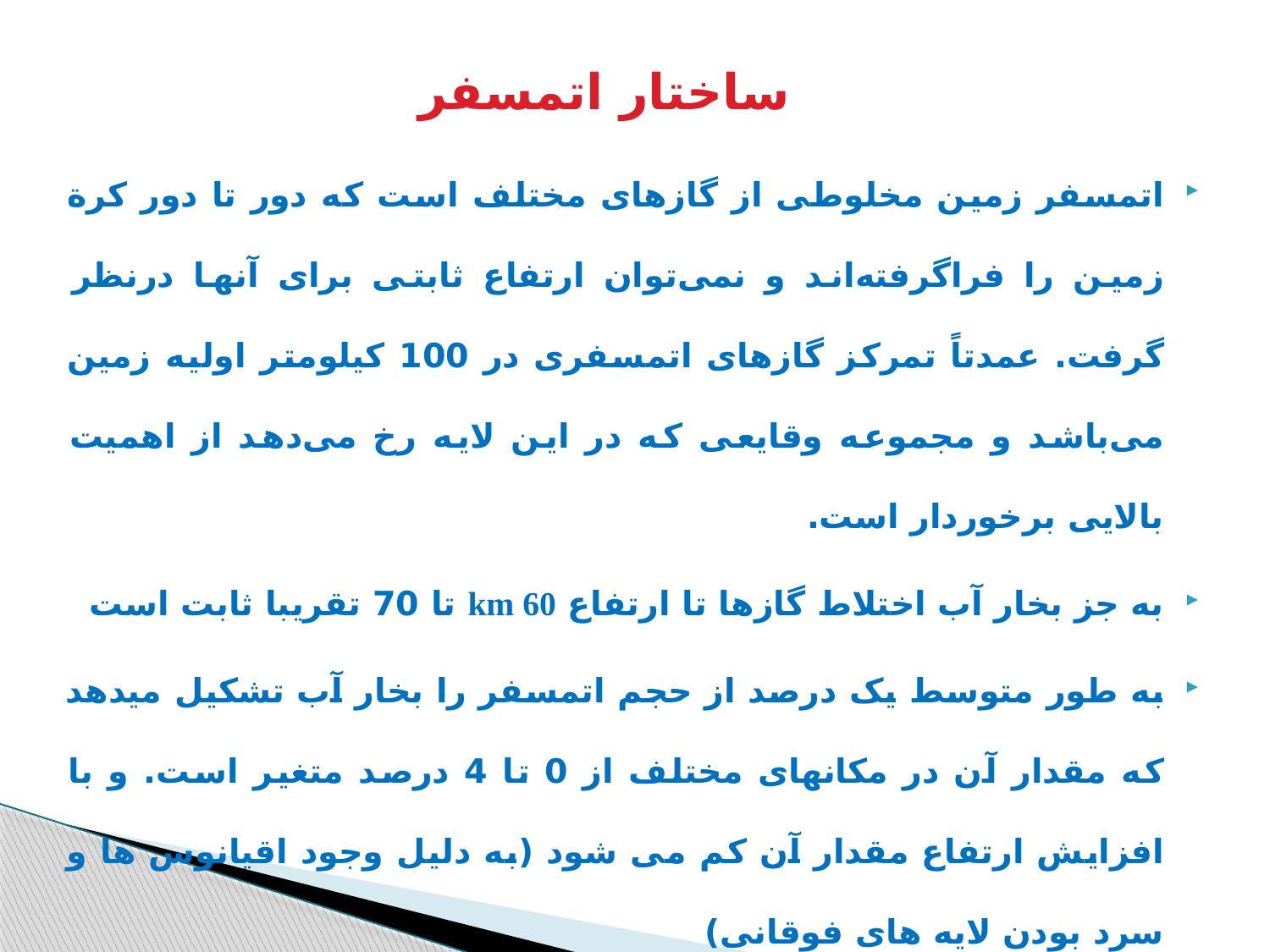

ساختار اتمسفر
اتمسفر زمین مخلوطی از گازهای مختلف است كه دور تا دور كرة زمین را فراگرفته‌اند و نمی‌توان ارتفاع ثابتی برای آنها درنظر گرفت. عمدتاً تمركز گازهای اتمسفری در 100 كیلومتر اولیه زمین می‌باشد و مجموعه وقایعی كه در این لایه رخ می‌دهد از اهمیت بالایی برخوردار است.
به جز بخار آب اختلاط گازها تا ارتفاع km 60 تا 70 تقریبا ثابت است
به طور متوسط یک درصد از حجم اتمسفر را بخار آب تشکیل میدهد که مقدار آن در مکانهای مختلف از 0 تا 4 درصد متغیر است. و با افزایش ارتفاع مقدار آن کم می شود (به دلیل وجود اقیانوس ها و سرد بودن لایه های فوقانی)
علاوه بر ترکیبات ثابت جو، اتمسفر حاوی مواد معلق گوناگون مانند ذرات نمک، گرد و غبار می باشد که جزو ترکیبات گازی اتمسفر درنظر گرفته نمی شوند